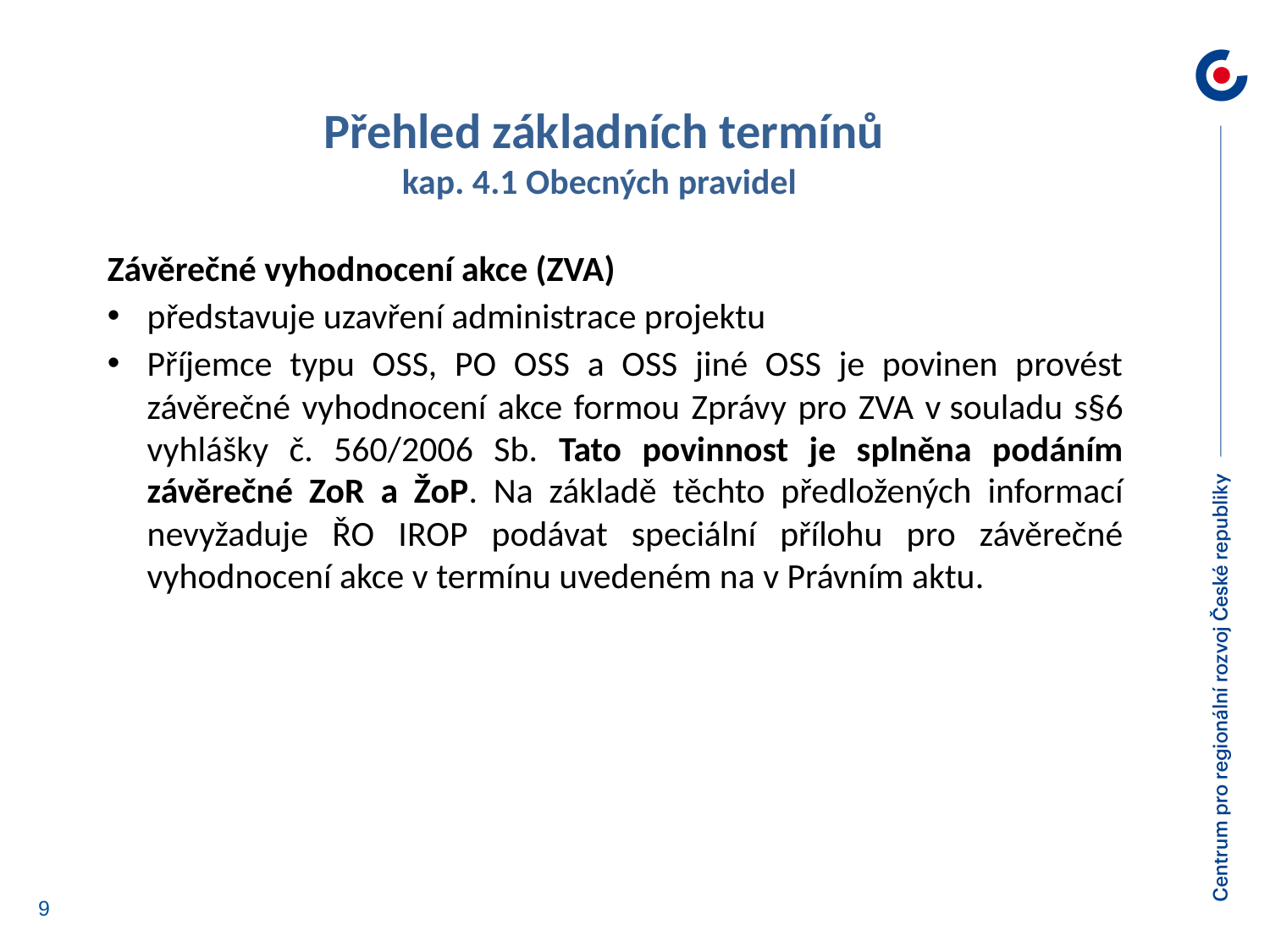

Přehled základních termínů
kap. 4.1 Obecných pravidel
Závěrečné vyhodnocení akce (ZVA)
představuje uzavření administrace projektu
Příjemce typu OSS, PO OSS a OSS jiné OSS je povinen provést závěrečné vyhodnocení akce formou Zprávy pro ZVA v souladu s§6 vyhlášky č. 560/2006 Sb. Tato povinnost je splněna podáním závěrečné ZoR a ŽoP. Na základě těchto předložených informací nevyžaduje ŘO IROP podávat speciální přílohu pro závěrečné vyhodnocení akce v termínu uvedeném na v Právním aktu.
9